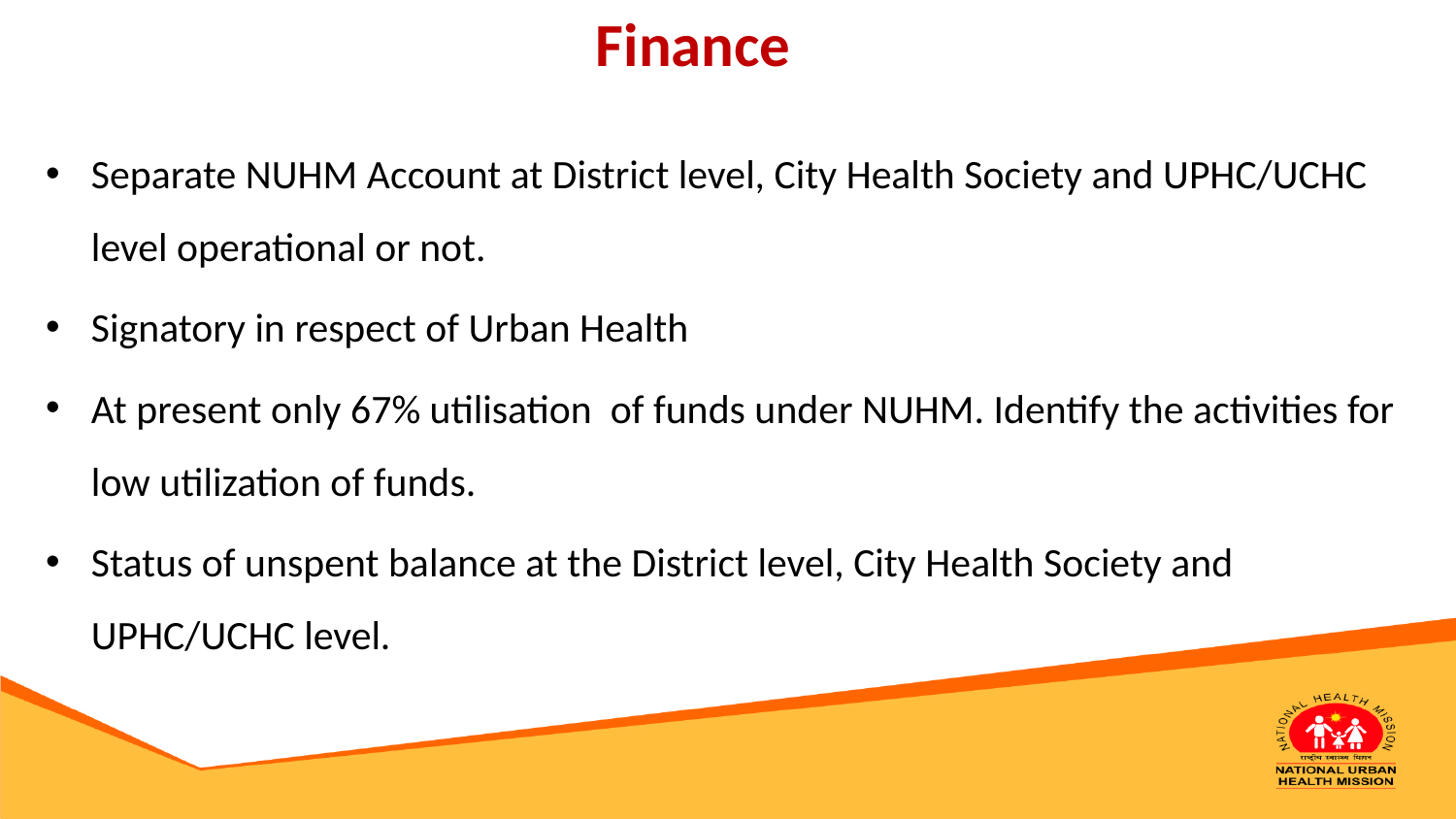

# Finance
Separate NUHM Account at District level, City Health Society and UPHC/UCHC level operational or not.
Signatory in respect of Urban Health
At present only 67% utilisation  of funds under NUHM. Identify the activities for low utilization of funds.
Status of unspent balance at the District level, City Health Society and UPHC/UCHC level.